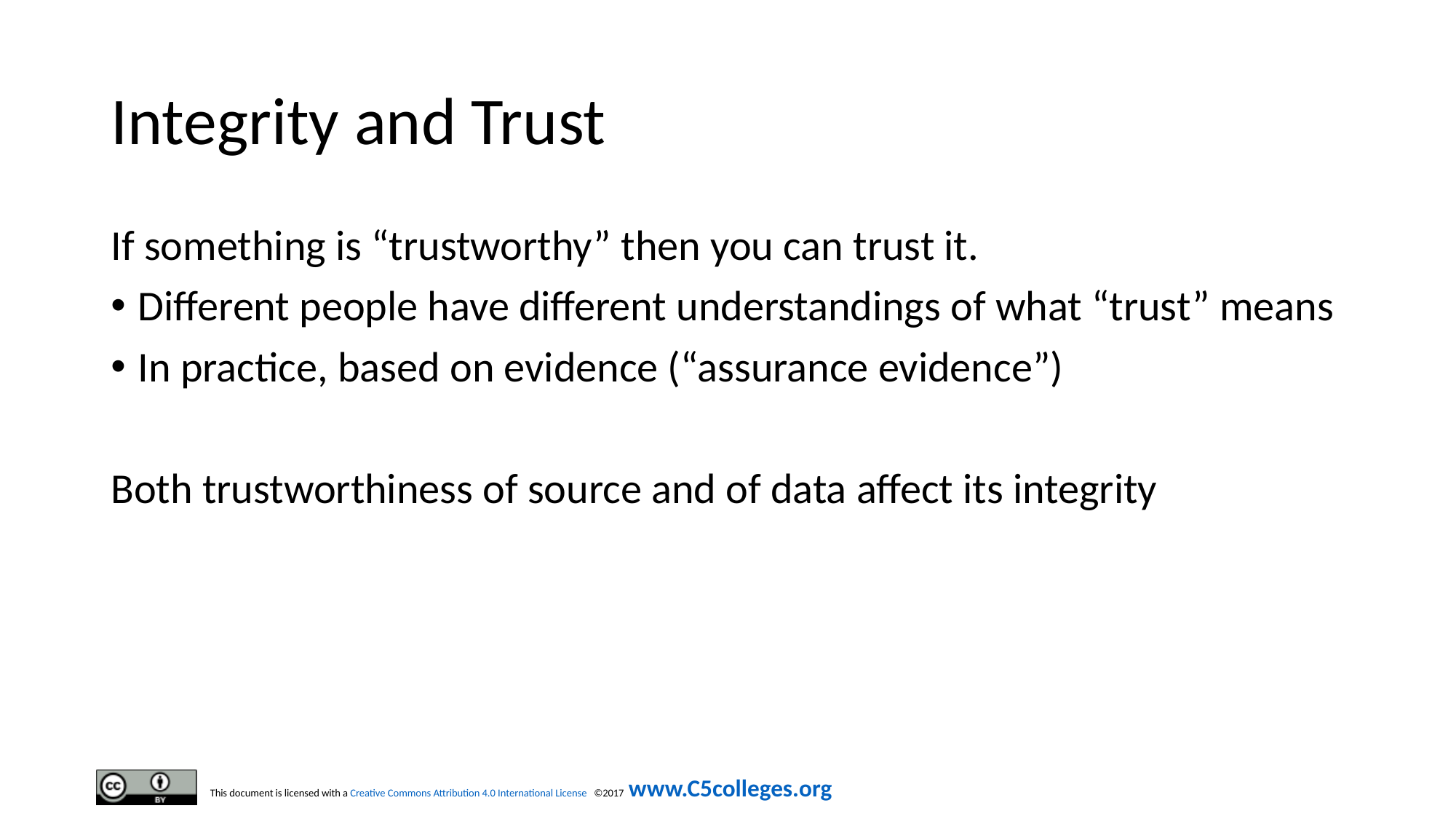

# Integrity and Trust
If something is “trustworthy” then you can trust it.
Different people have different understandings of what “trust” means
In practice, based on evidence (“assurance evidence”)

Both trustworthiness of source and of data affect its integrity